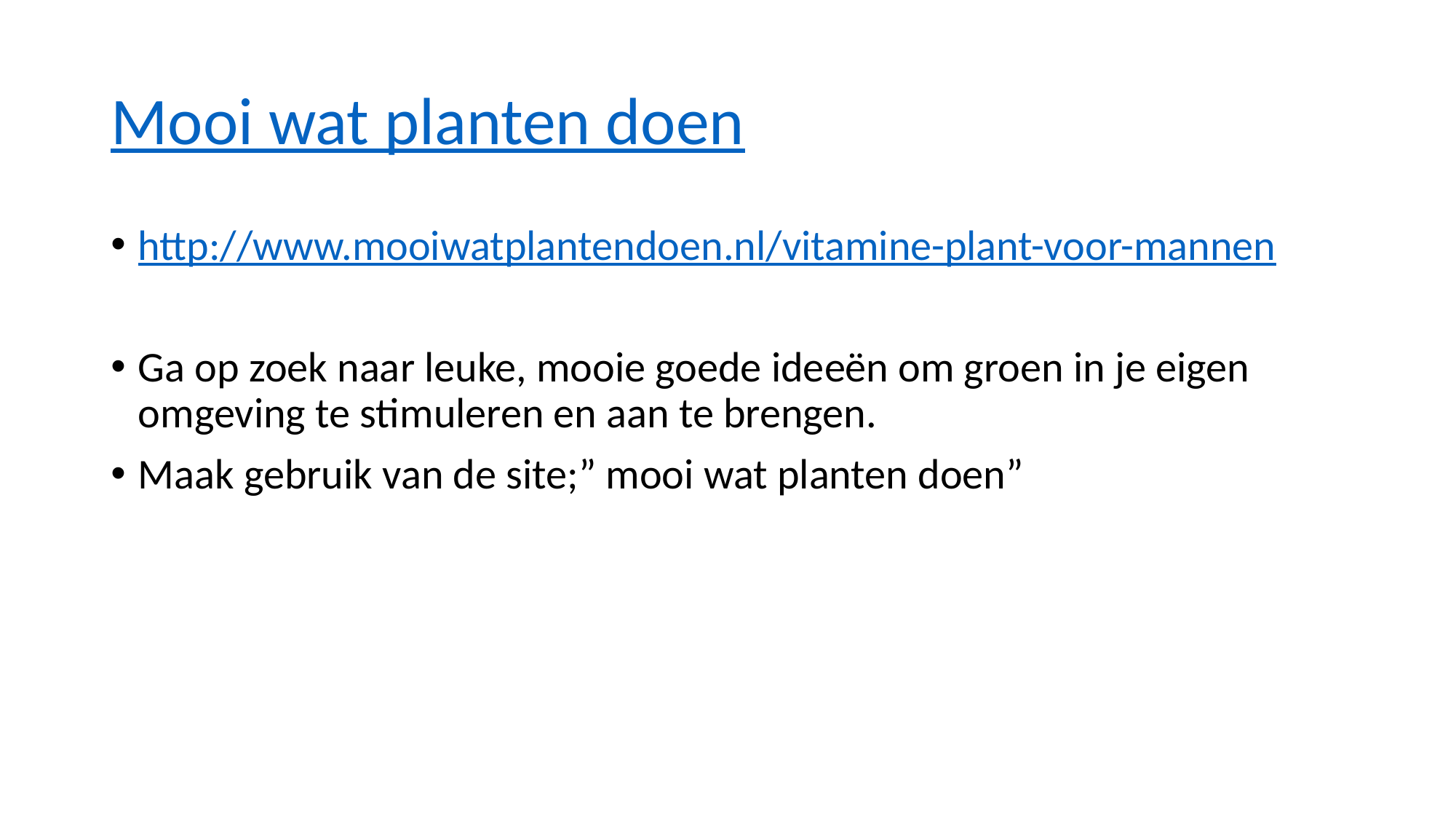

# Mooi wat planten doen
http://www.mooiwatplantendoen.nl/vitamine-plant-voor-mannen

Ga op zoek naar leuke, mooie goede ideeën om groen in je eigen omgeving te stimuleren en aan te brengen.
Maak gebruik van de site;” mooi wat planten doen”